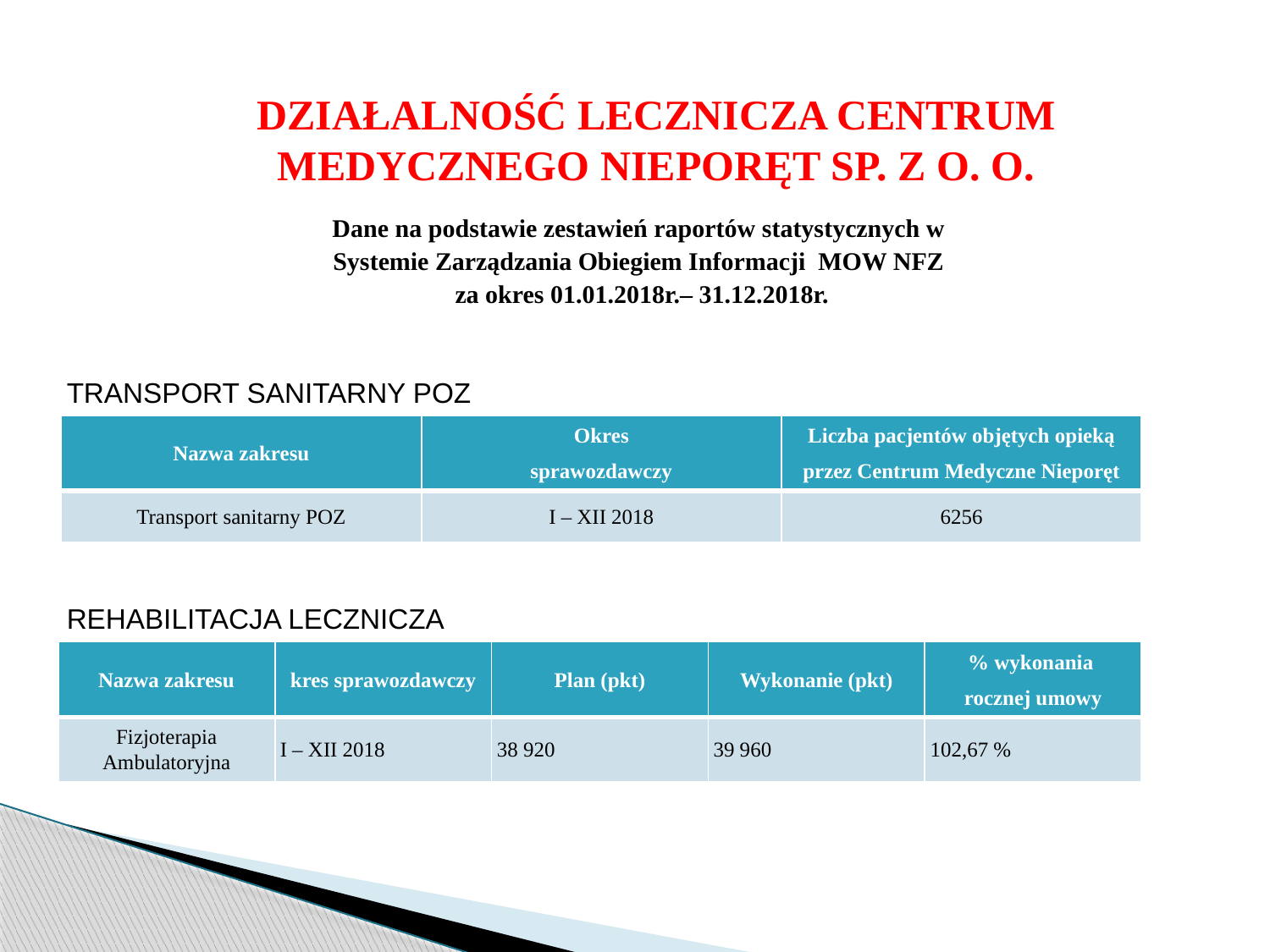

DZIAŁALNOŚĆ LECZNICZA CENTRUM MEDYCZNEGO NIEPORĘT SP. Z O. O.
Dane na podstawie zestawień raportów statystycznych w
Systemie Zarządzania Obiegiem Informacji  MOW NFZ
za okres 01.01.2018r.– 31.12.2018r.

TRANSPORT SANITARNY POZ
| Nazwa zakresu | Okres sprawozdawczy | Liczba pacjentów objętych opieką przez Centrum Medyczne Nieporęt |
| --- | --- | --- |
| Transport sanitarny POZ | I – XII 2018 | 6256 |
REHABILITACJA LECZNICZA
| Nazwa zakresu | kres sprawozdawczy | Plan (pkt) | Wykonanie (pkt) | % wykonania rocznej umowy |
| --- | --- | --- | --- | --- |
| Fizjoterapia Ambulatoryjna | I – XII 2018 | 38 920 | 39 960 | 102,67 % |